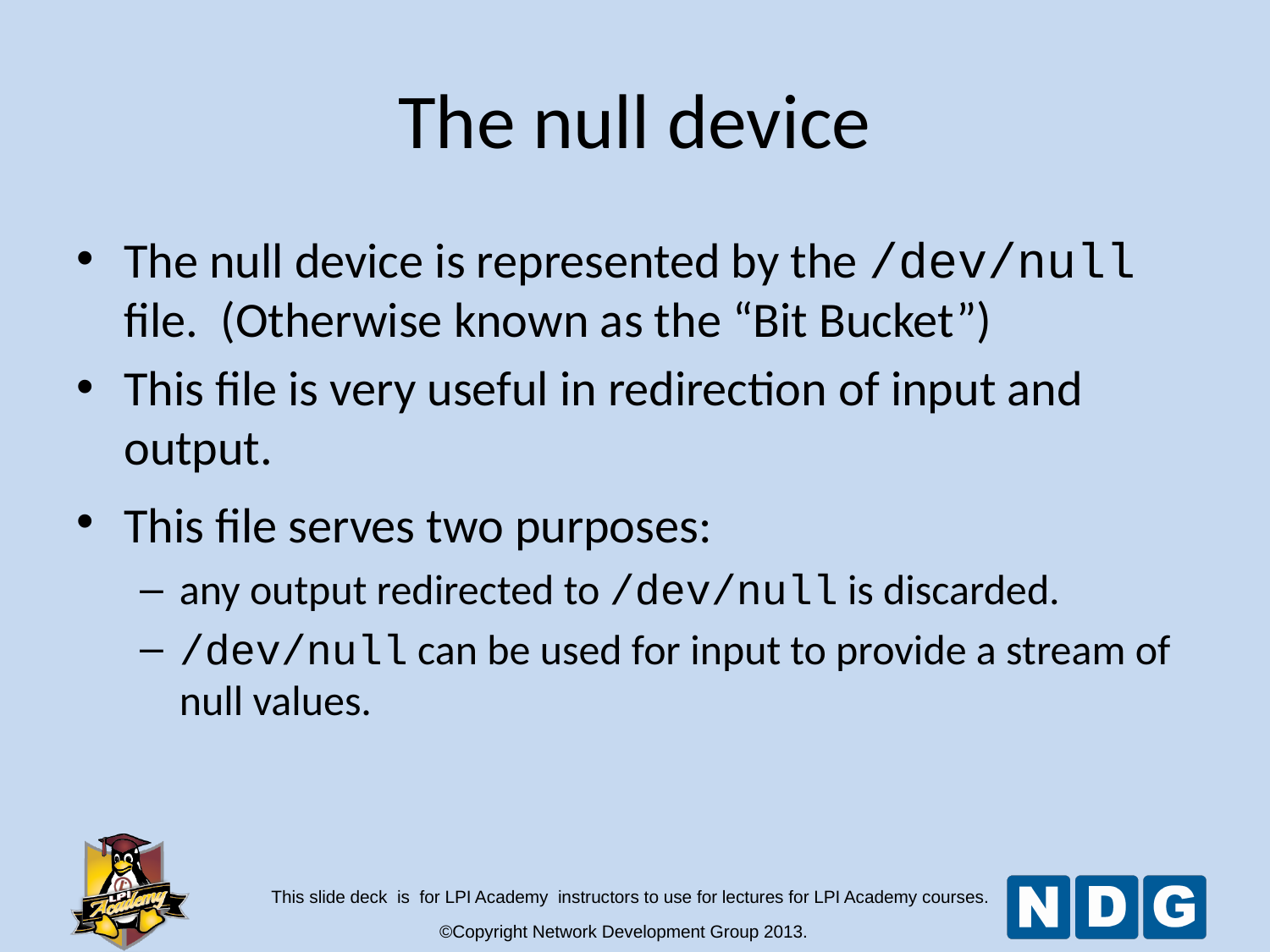

# The null device
The null device is represented by the /dev/null file.  (Otherwise known as the “Bit Bucket”)
This file is very useful in redirection of input and output.
This file serves two purposes:
any output redirected to /dev/null is discarded.
/dev/null can be used for input to provide a stream of null values.